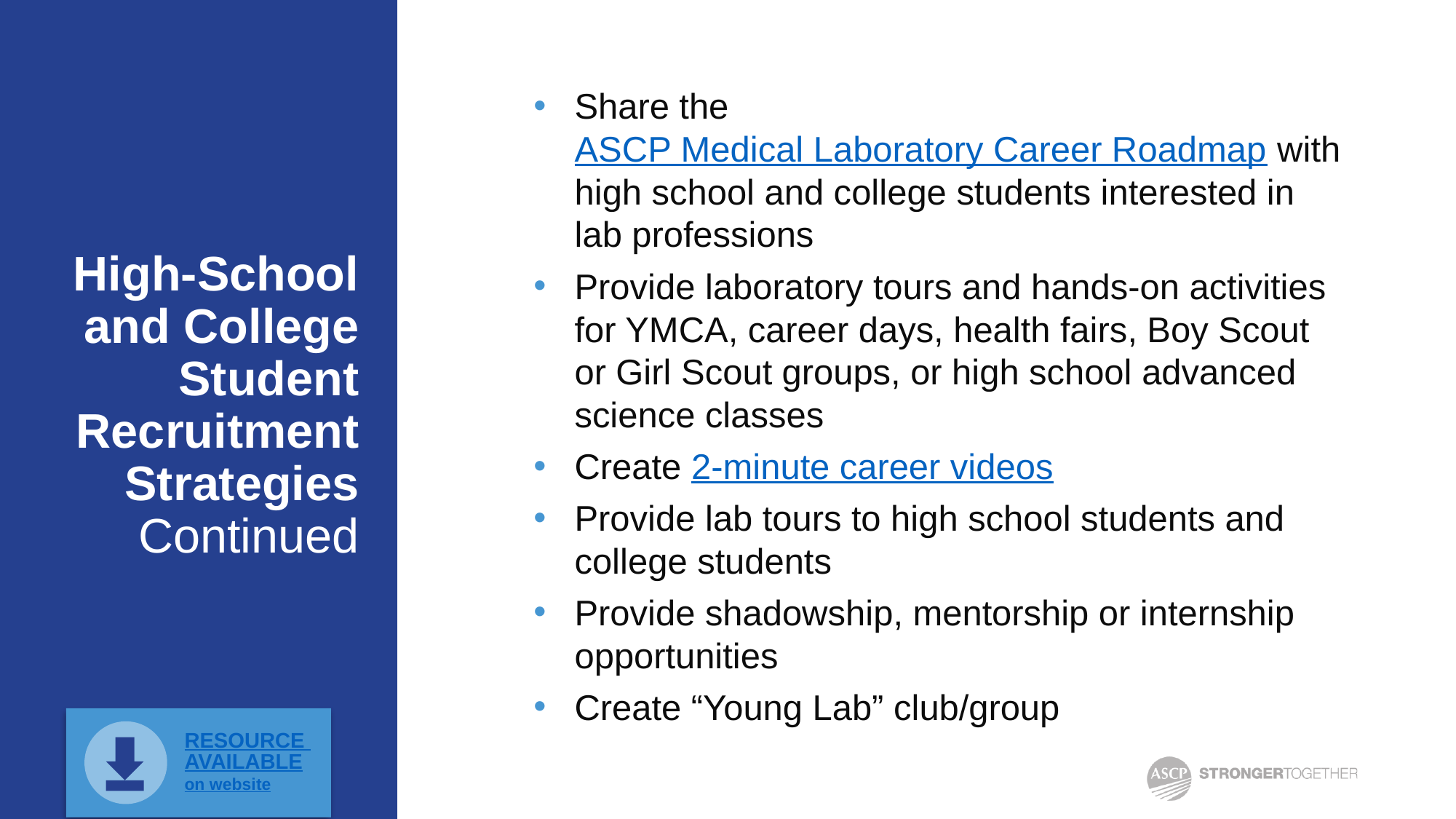

Share the ASCP Medical Laboratory Career Roadmap with high school and college students interested in lab professions
Provide laboratory tours and hands-on activities for YMCA, career days, health fairs, Boy Scout or Girl Scout groups, or high school advanced science classes
Create 2-minute career videos
Provide lab tours to high school students and college students
Provide shadowship, mentorship or internship opportunities
Create “Young Lab” club/group
# High-School and College Student Recruitment Strategies Continued

RESOURCE AVAILABLE
on website